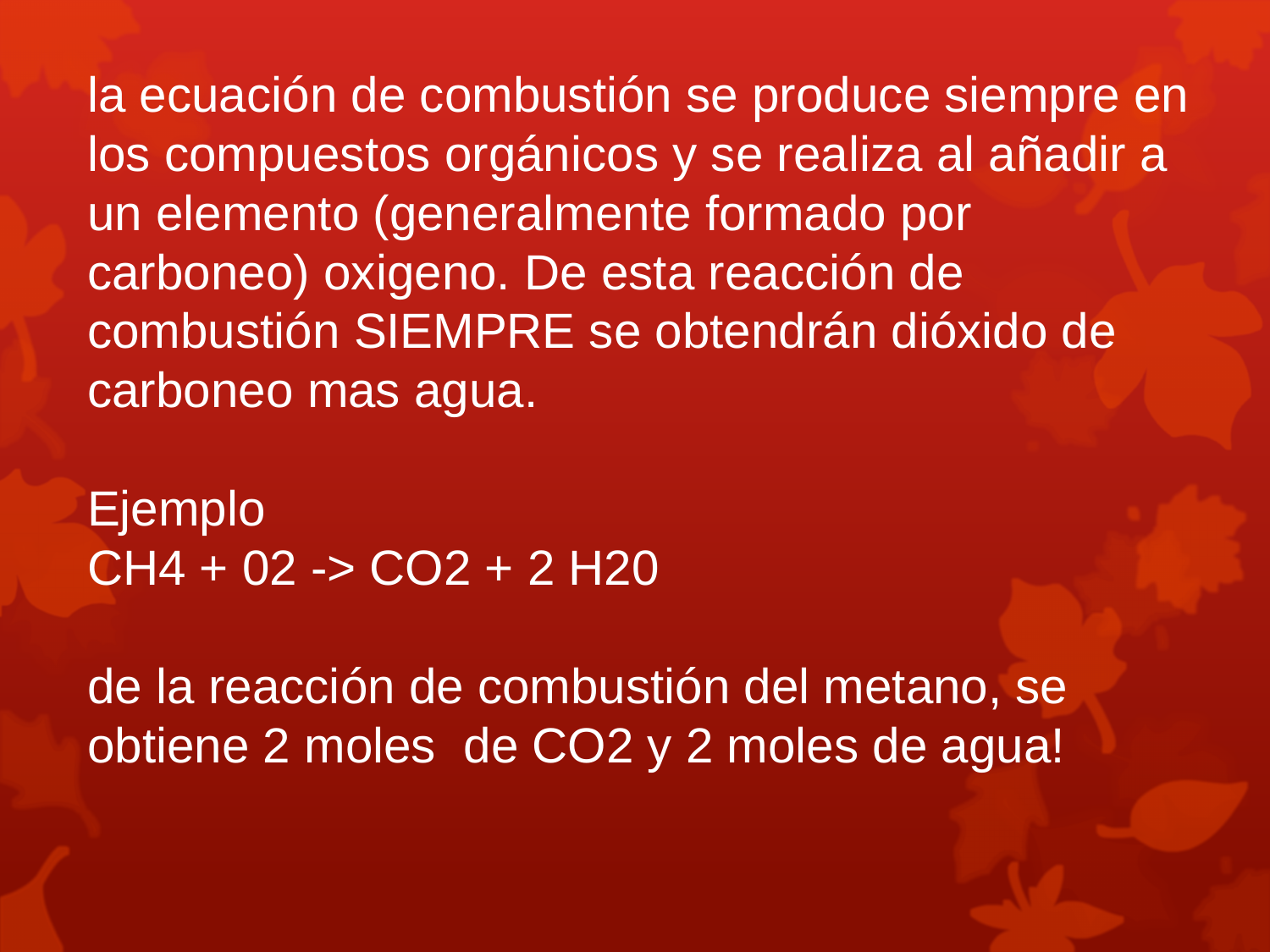

la ecuación de combustión se produce siempre en los compuestos orgánicos y se realiza al añadir a un elemento (generalmente formado por carboneo) oxigeno. De esta reacción de combustión SIEMPRE se obtendrán dióxido de carboneo mas agua.

Ejemplo
CH4 + 02 -> CO2 + 2 H20

de la reacción de combustión del metano, se obtiene 2 moles  de CO2 y 2 moles de agua!